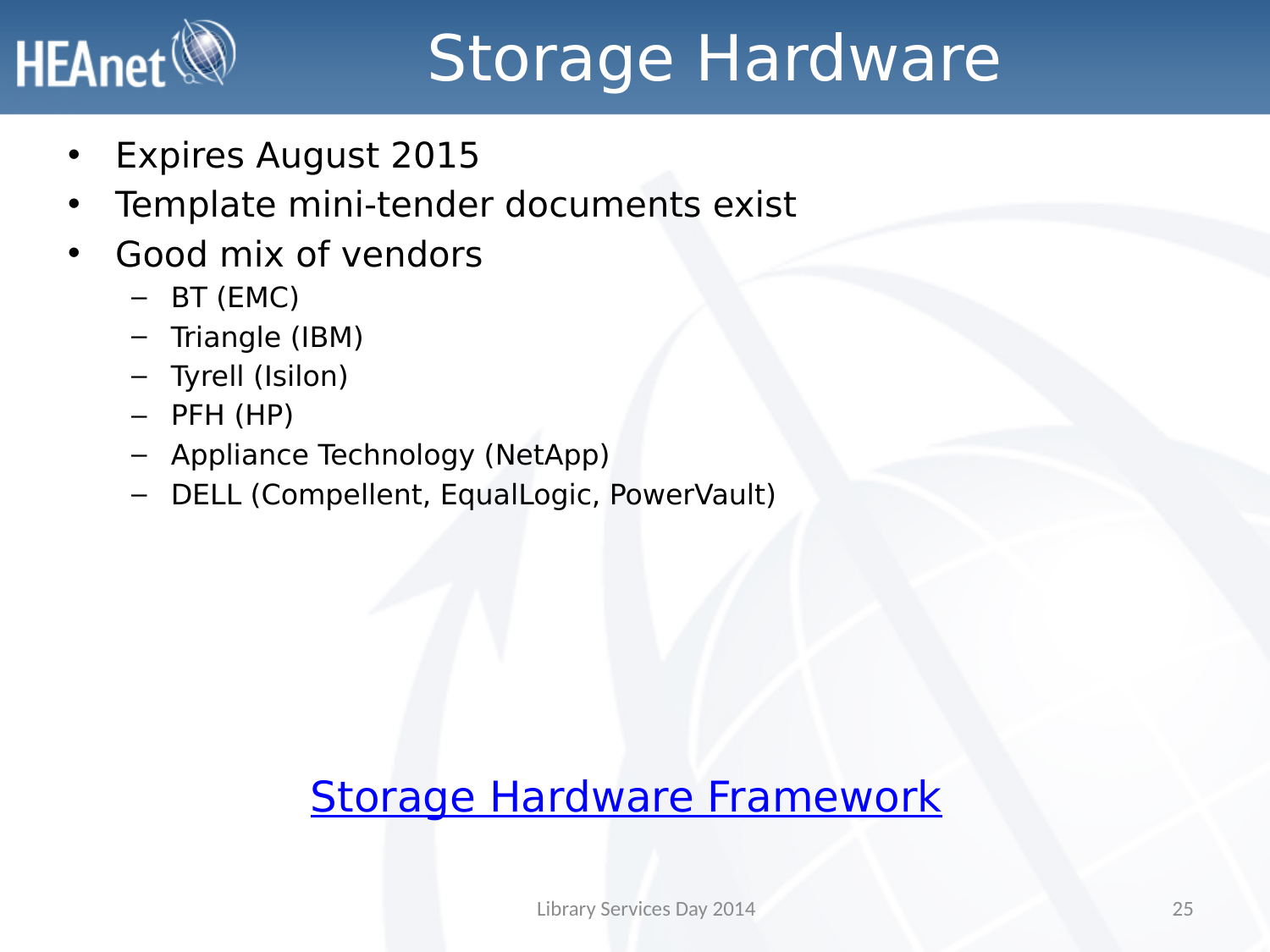

# Storage Hardware
Expires August 2015
Template mini-tender documents exist
Good mix of vendors
BT (EMC)
Triangle (IBM)
Tyrell (Isilon)
PFH (HP)
Appliance Technology (NetApp)
DELL (Compellent, EqualLogic, PowerVault)

Storage Hardware Framework

Library Services Day 2014
25